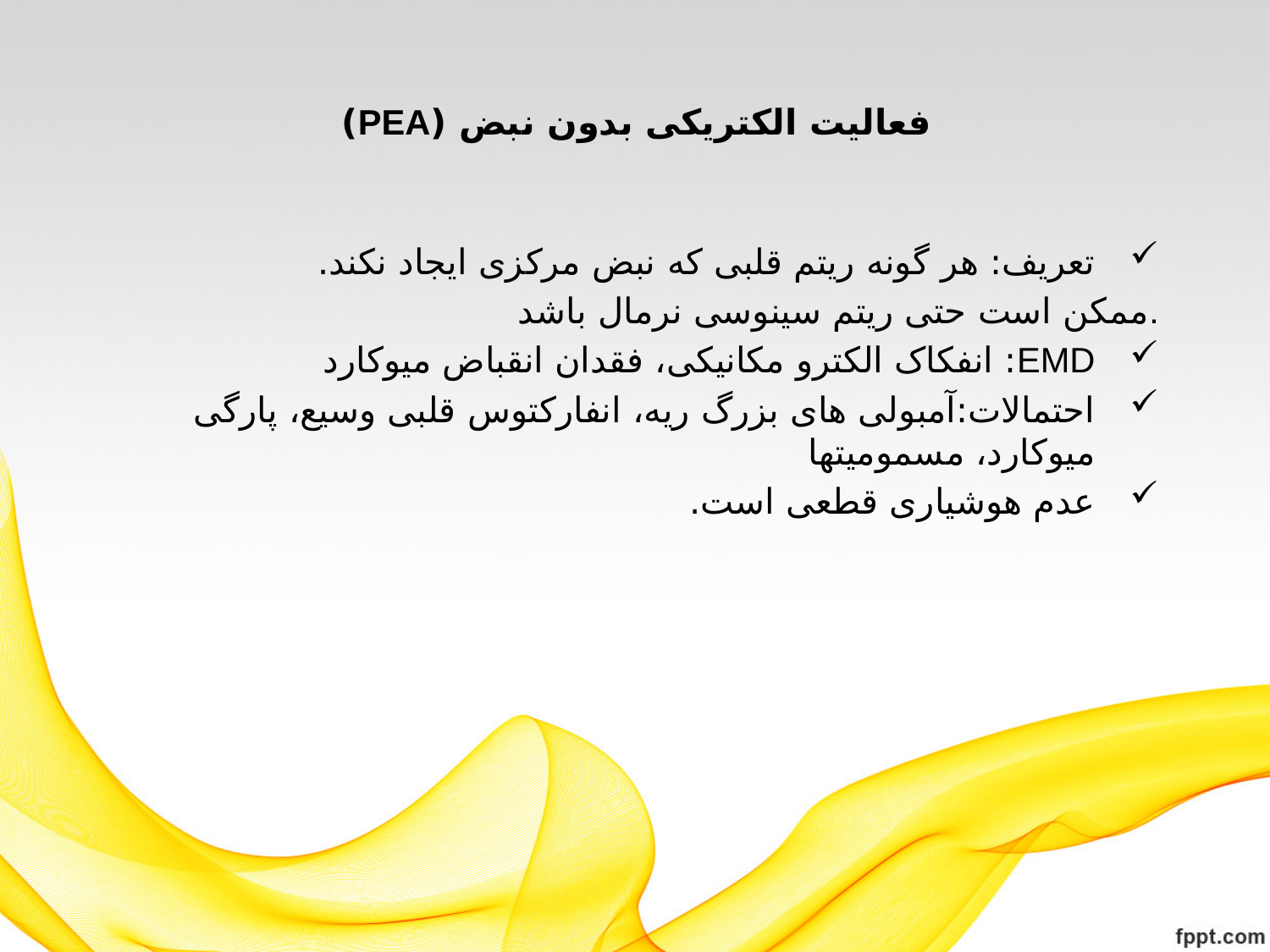

# فعالیت الکتریکی بدون نبض (PEA)
تعریف: هر گونه ریتم قلبی که نبض مرکزی ایجاد نکند.
ممکن است حتی ریتم سینوسی نرمال باشد.
EMD: انفکاک الکترو مکانیکی، فقدان انقباض میوکارد
احتمالات:آمبولی های بزرگ ریه، انفارکتوس قلبی وسیع، پارگی میوکارد، مسمومیتها
عدم هوشیاری قطعی است.